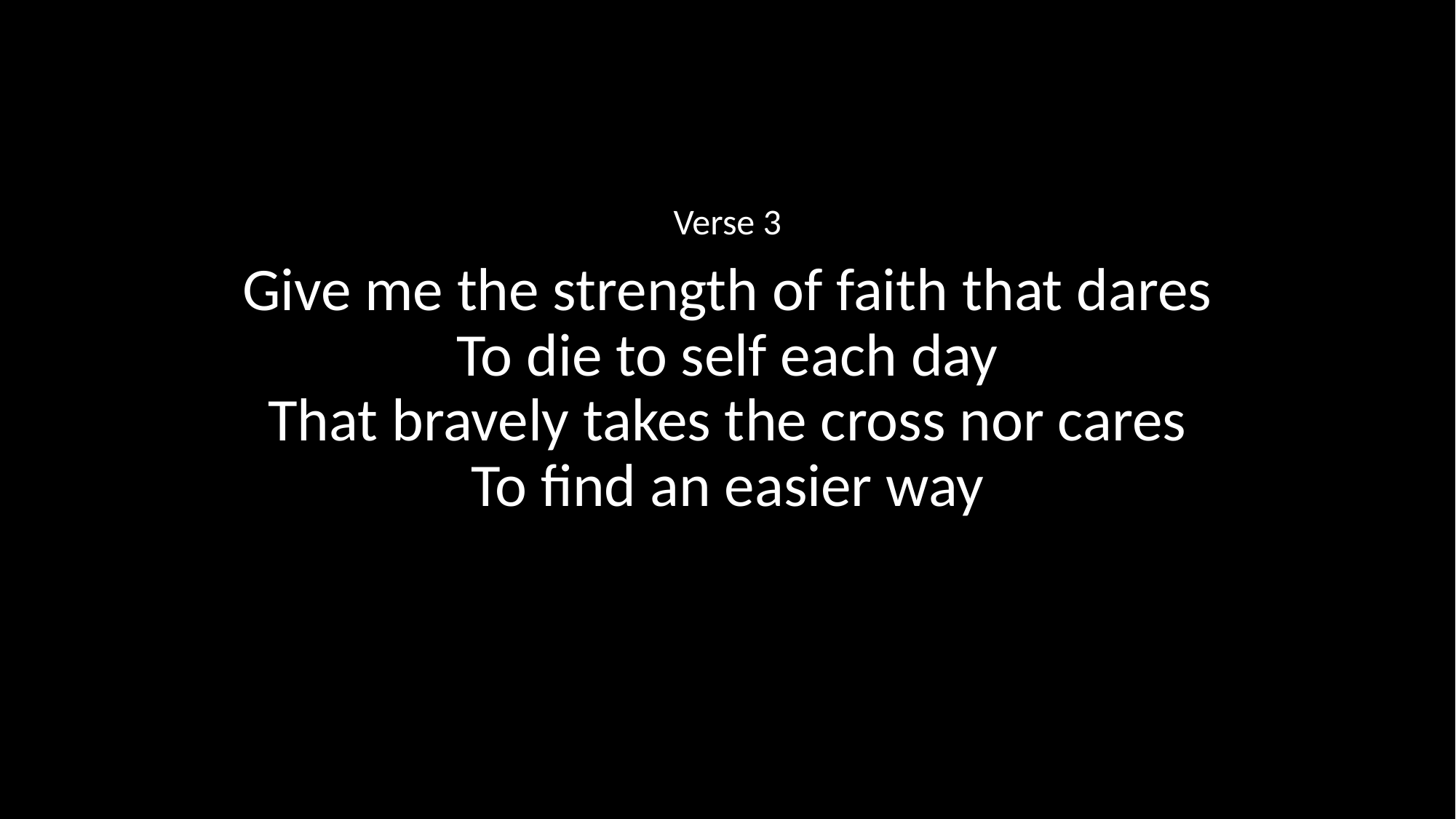

Verse 3
Give me the strength of faith that dares
To die to self each day
That bravely takes the cross nor cares
To find an easier way